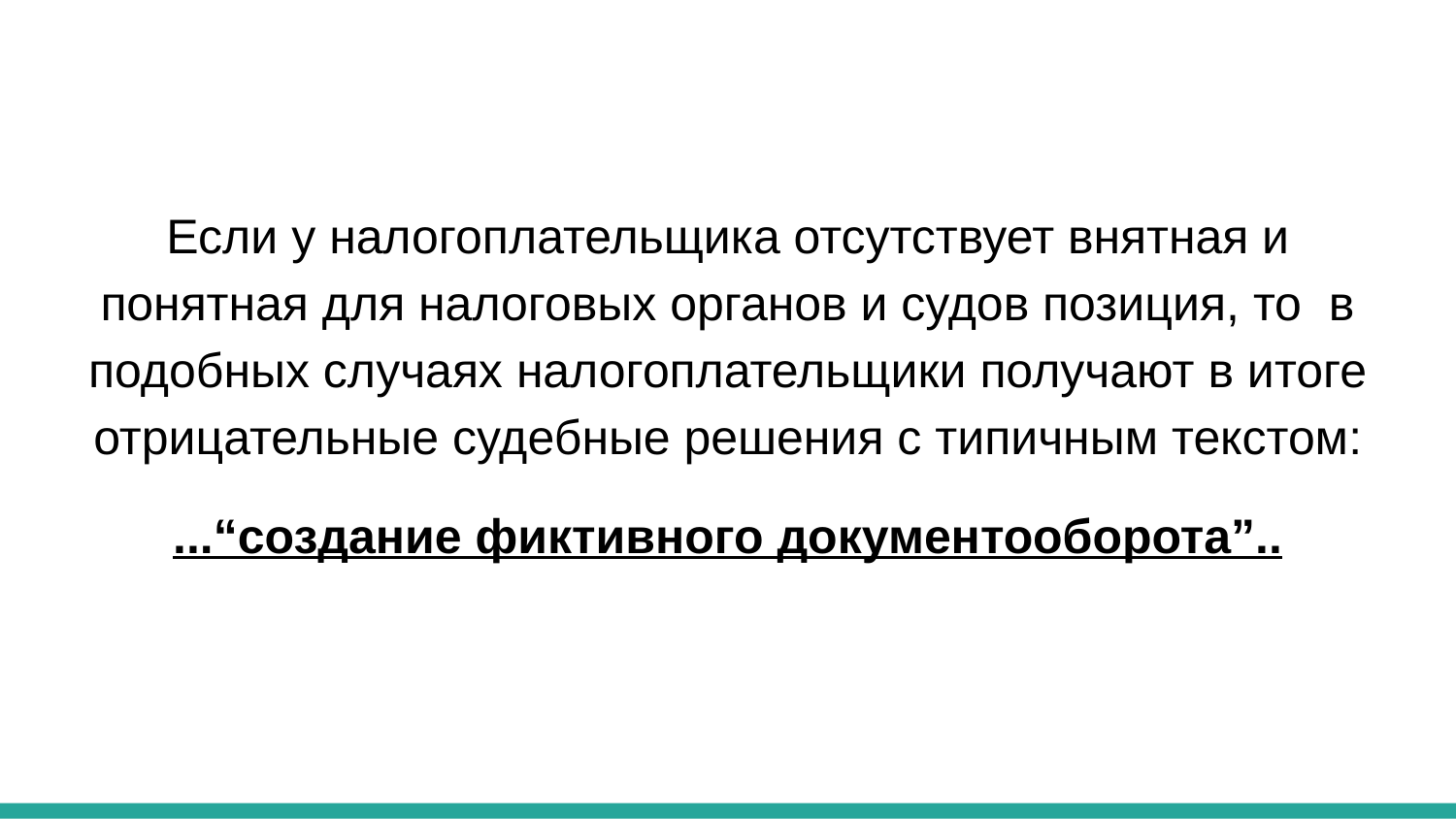

Если у налогоплательщика отсутствует внятная и понятная для налоговых органов и судов позиция, то  в подобных случаях налогоплательщики получают в итоге отрицательные судебные решения с типичным текстом:
...“создание фиктивного документооборота”..